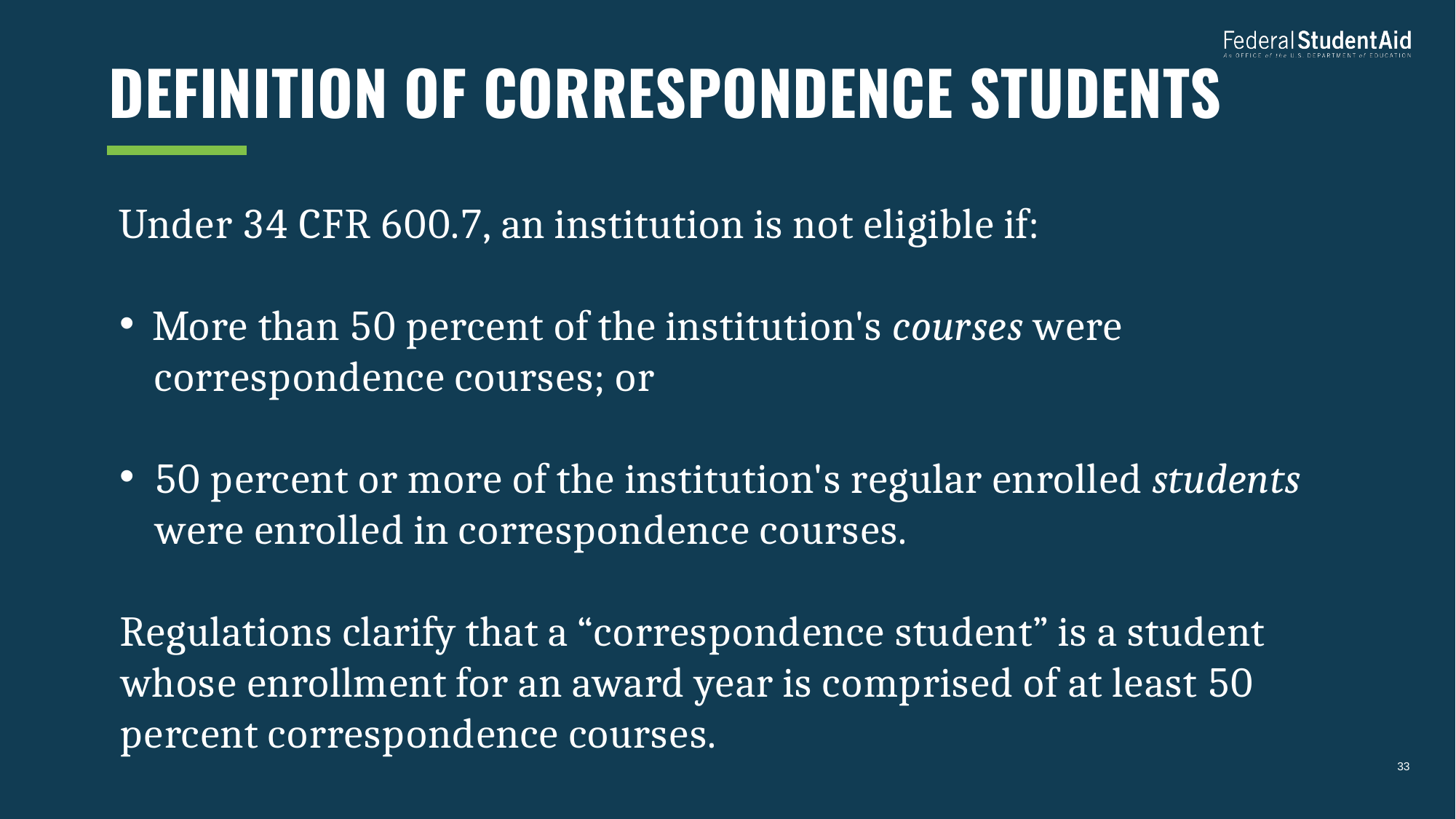

# Definition of correspondence students
Under 34 CFR 600.7, an institution is not eligible if:

More than 50 percent of the institution's courses were correspondence courses; or

50 percent or more of the institution's regular enrolled students were enrolled in correspondence courses.

Regulations clarify that a “correspondence student” is a student whose enrollment for an award year is comprised of at least 50 percent correspondence courses.

33